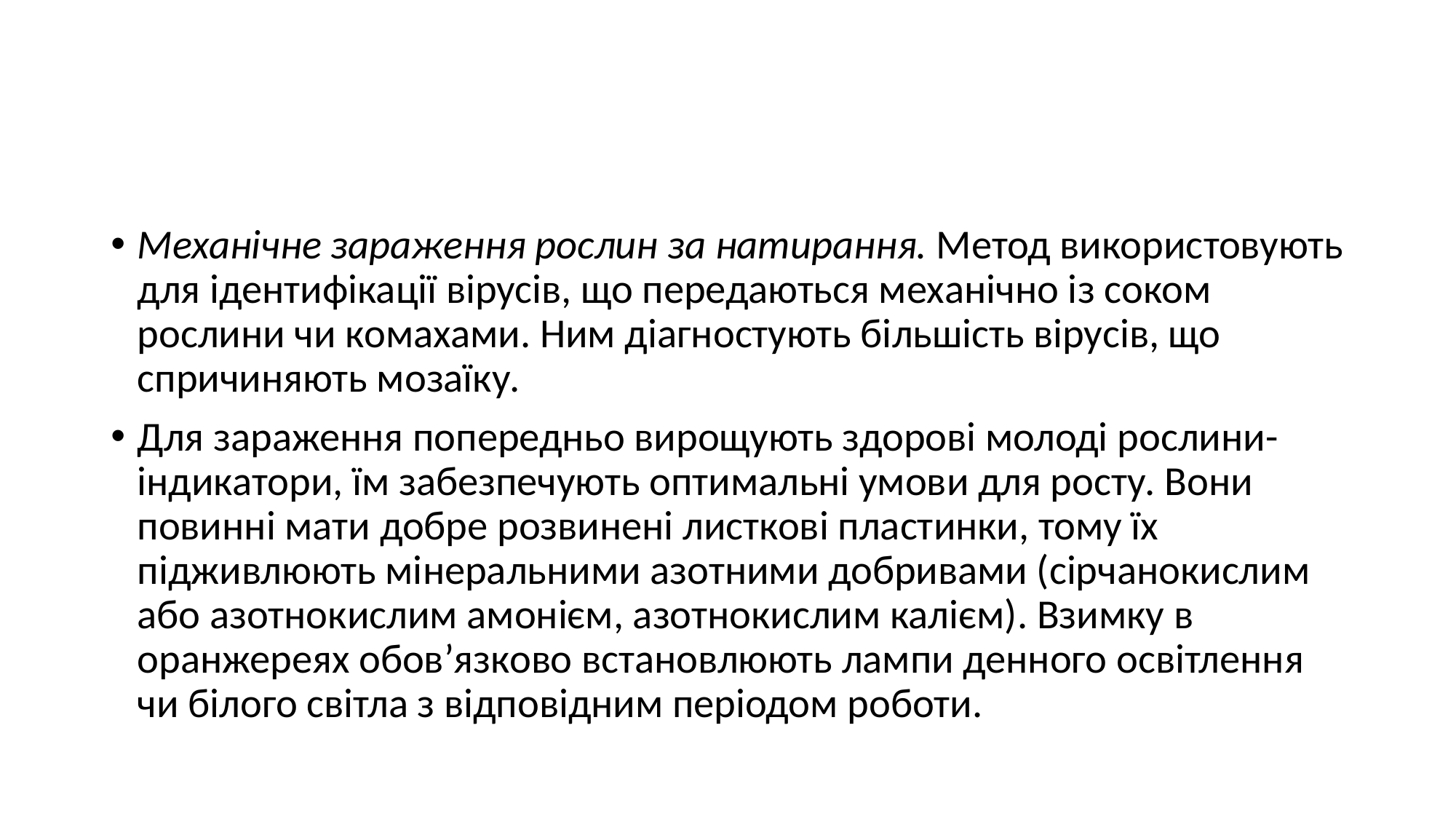

#
Механічне зараження рослин за натирання. Метод використовують для ідентифікації вірусів, що передаються механічно із соком рослини чи комахами. Ним діагностують більшість вірусів, що спричиняють мозаїку.
Для зараження попередньо вирощують здорові молоді рослини-індикатори, їм забезпечують оптимальні умови для росту. Вони повинні мати добре розвинені листкові пластинки, тому їх підживлюють мінеральними азотними добривами (сірчанокислим або азотнокислим амонієм, азотнокислим калієм). Взимку в оранжереях обов’язково встановлюють лампи денного освітлення чи білого світла з відповідним періодом роботи.